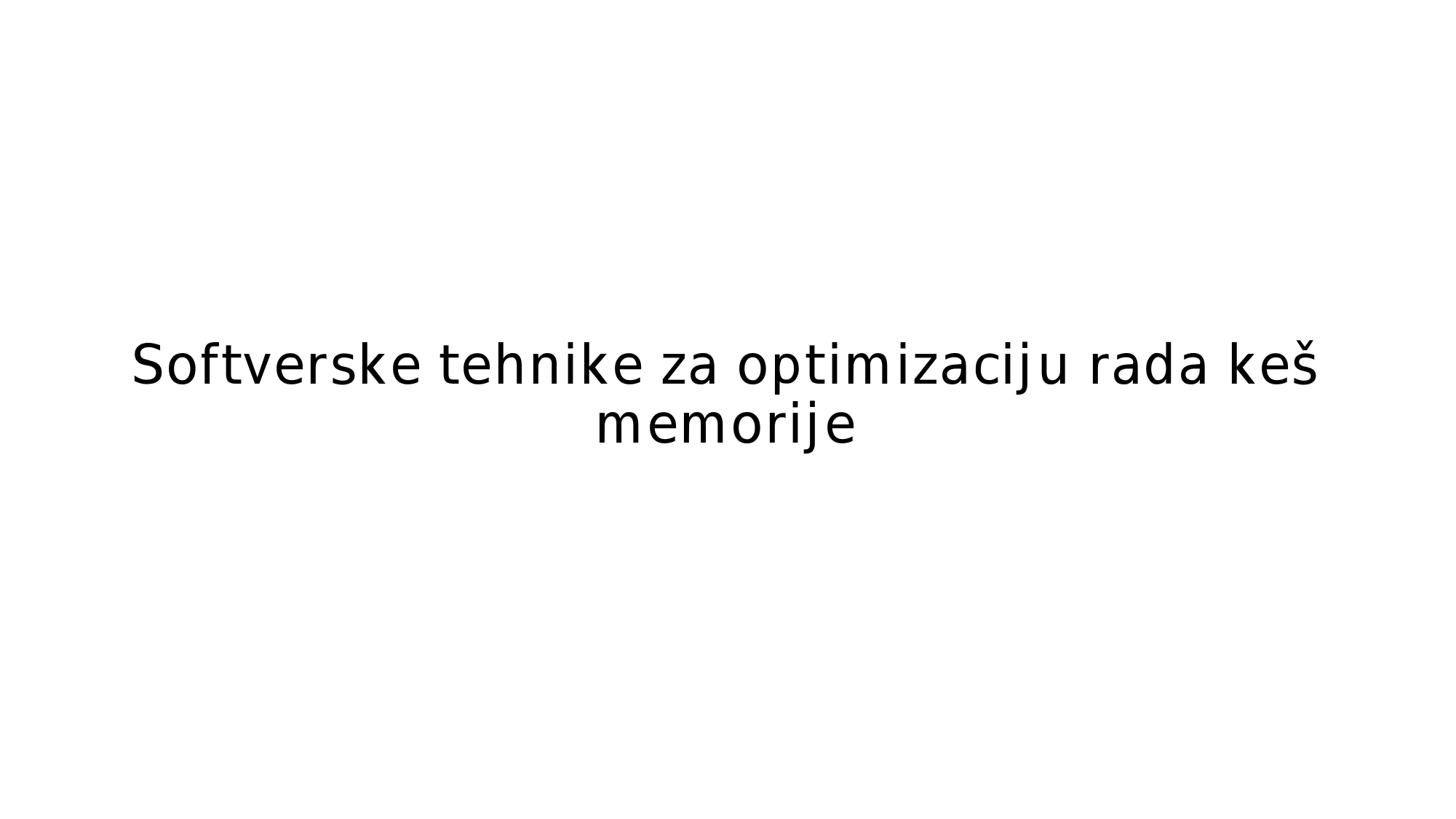

# Softverske tehnike za optimizaciju rada keš memorije